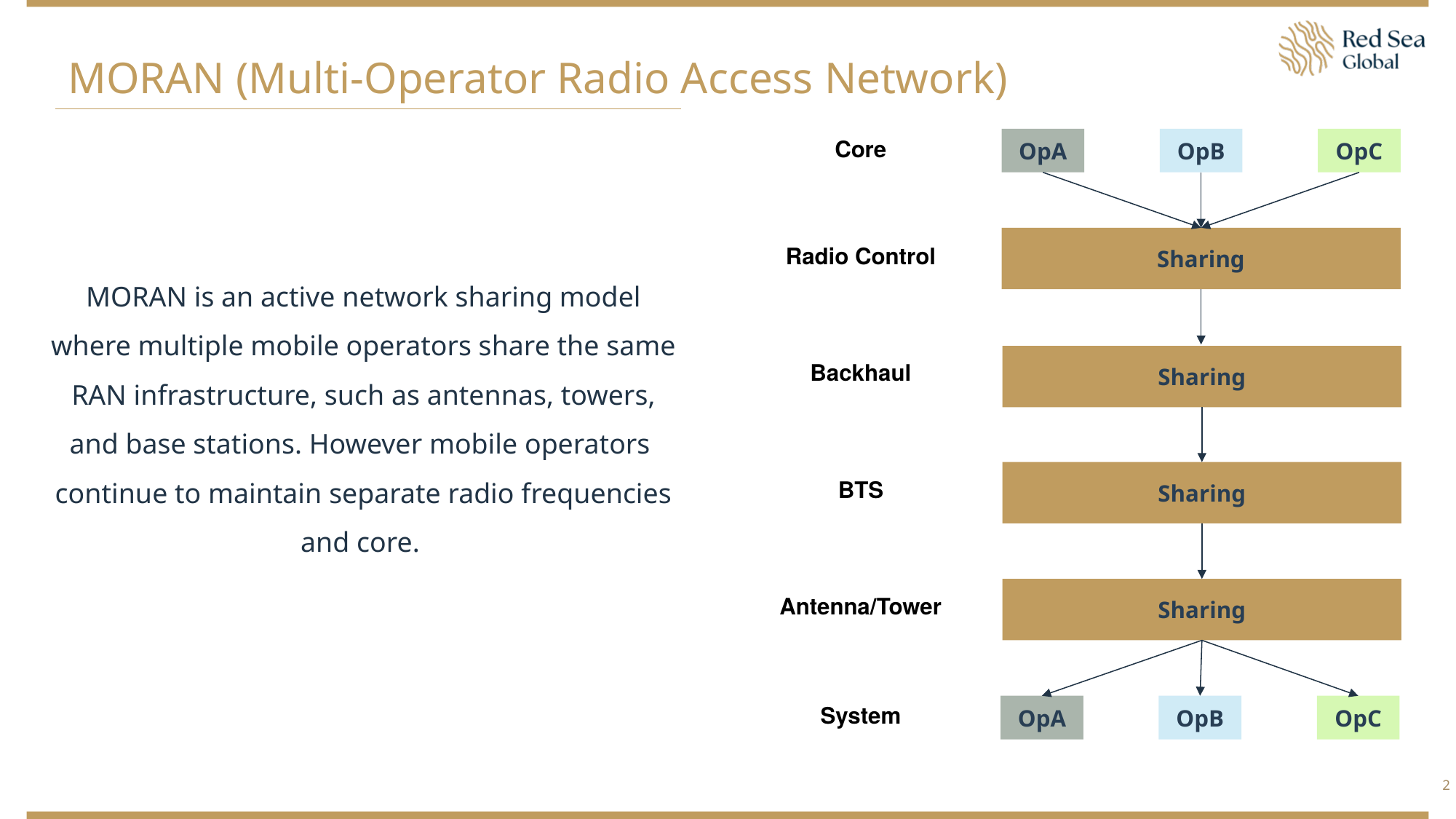

# MORAN (Multi-Operator Radio Access Network)
OpB
OpC
OpA
Core
Sharing
Radio Control
MORAN is an active network sharing model where multiple mobile operators share the same RAN infrastructure, such as antennas, towers, and base stations. However mobile operators  continue to maintain separate radio frequencies and core.

Sharing
Backhaul
Sharing
BTS
Sharing
Antenna/Tower
System
OpB
OpC
OpA